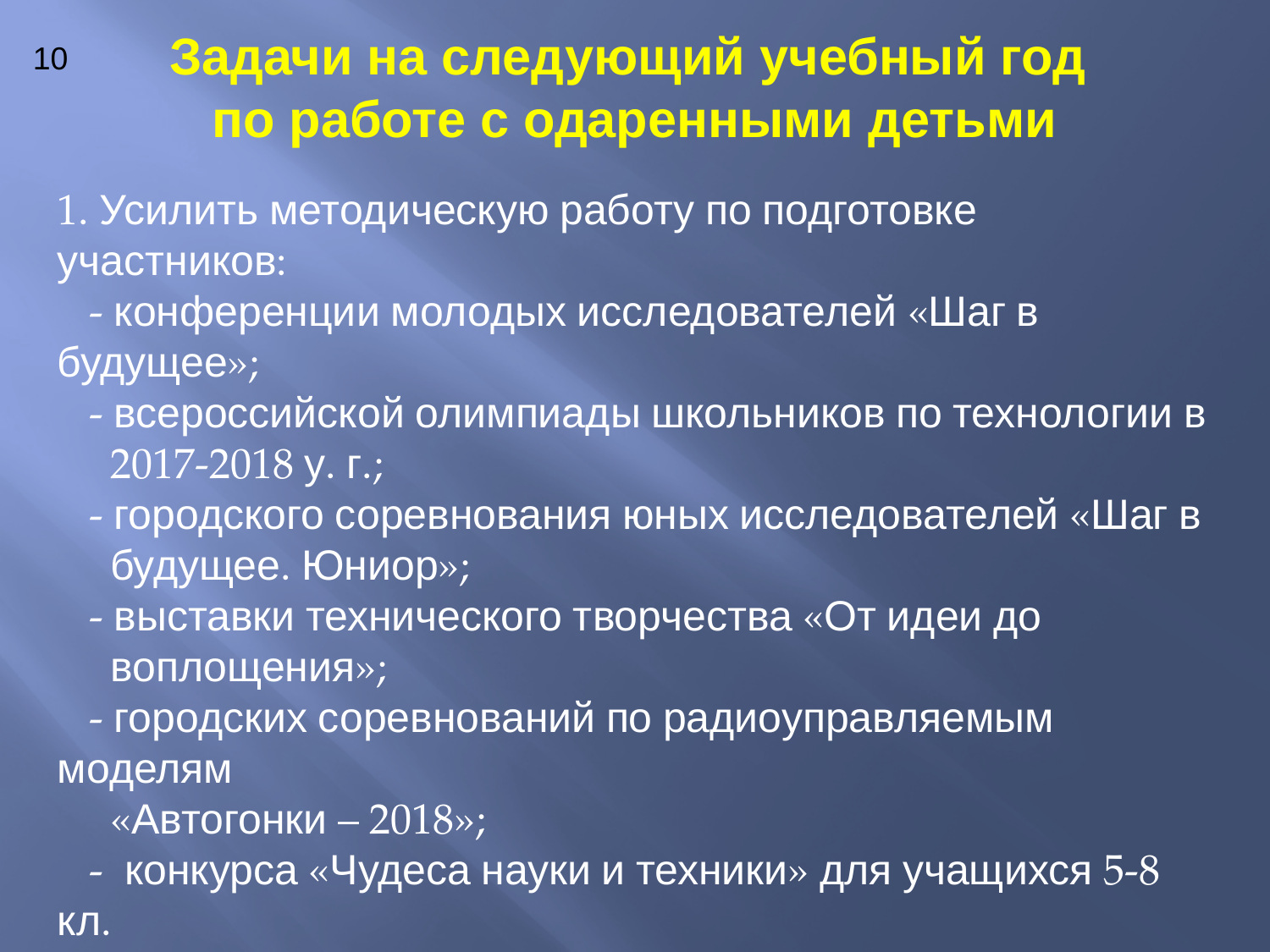

# Задачи на следующий учебный год по работе с одаренными детьми
10
1. Усилить методическую работу по подготовке участников:
   - конференции молодых исследователей «Шаг в будущее»;
   - всероссийской олимпиады школьников по технологии в
     2017-2018 у. г.;
   - городского соревнования юных исследователей «Шаг в
     будущее. Юниор»;
   - выставки технического творчества «От идеи до
     воплощения»;
   - городских соревнований по радиоуправляемым моделям
     «Автогонки – 2018»;
   -  конкурса «Чудеса науки и техники» для учащихся 5-8 кл.

Организовать проведение семинаров-практикумов,
     практических занятий  по передаче опыта по работе с
     талантливой молодежью.